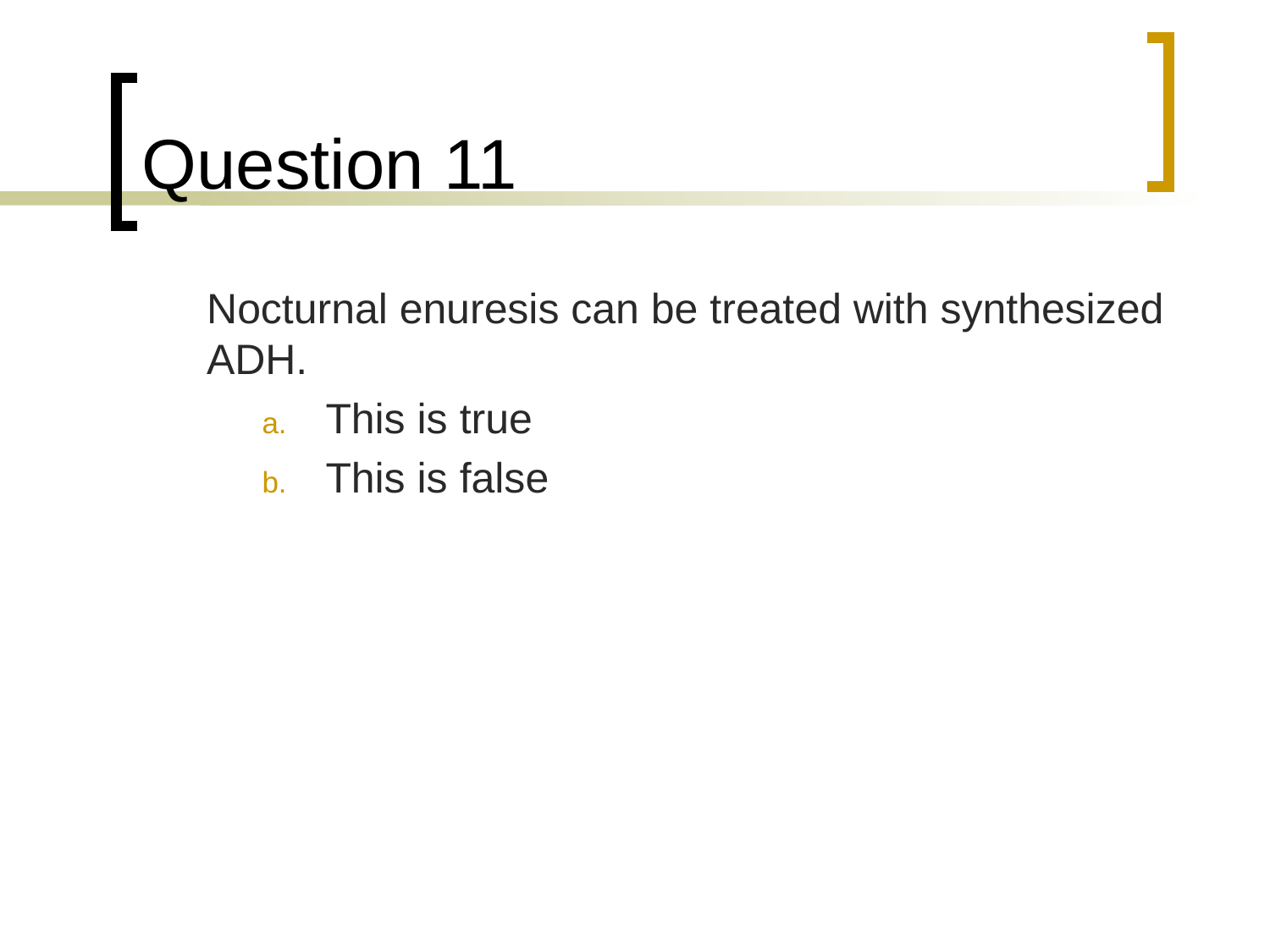

# Question 11
	Nocturnal enuresis can be treated with synthesized ADH.
This is true
This is false